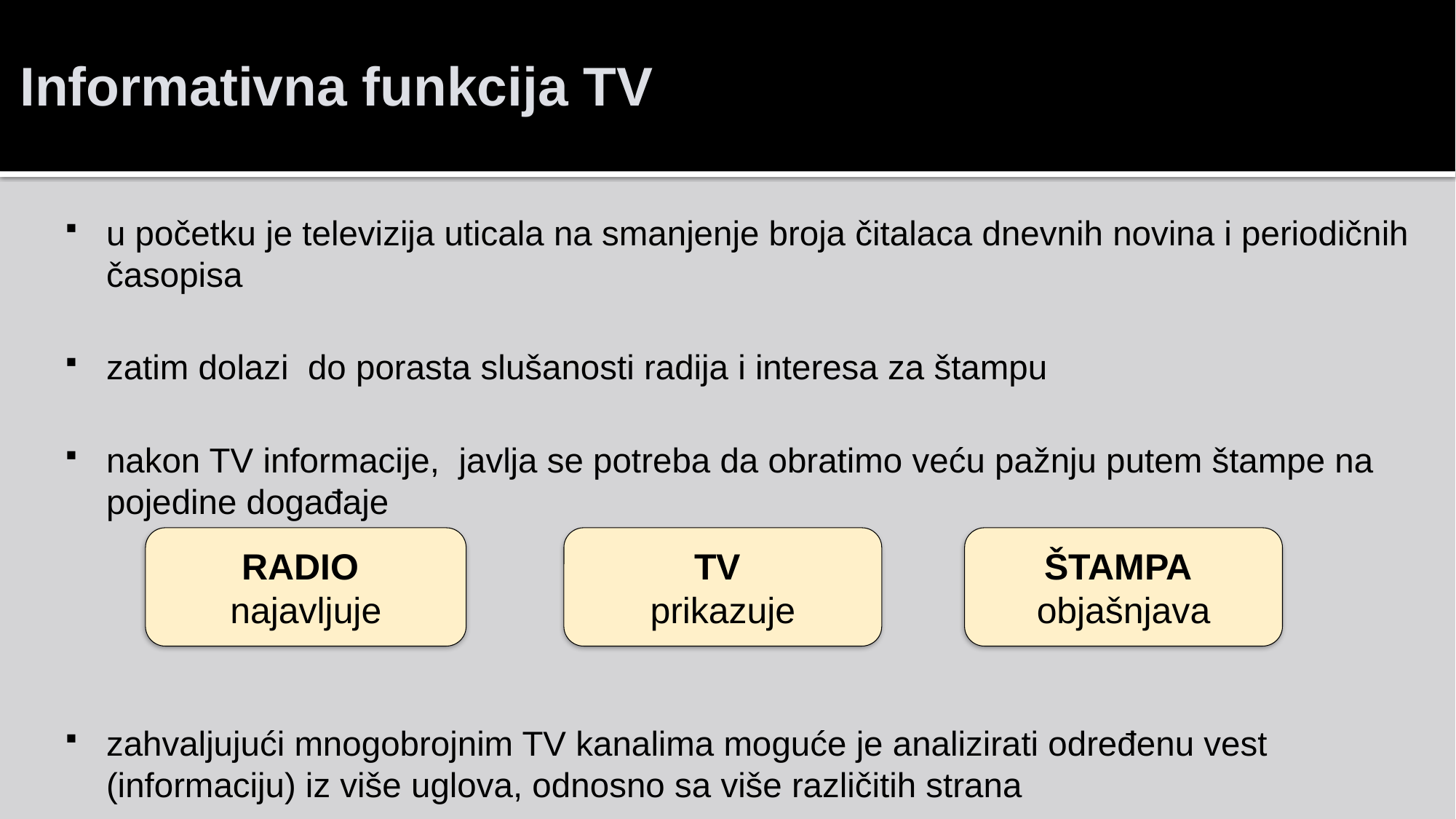

# Informativna funkcija TV

u početku je televizija uticala na smanjenje broja čitalaca dnevnih novina i periodičnih časopisa

zatim dolazi  do porasta slušanosti radija i interesa za štampu

nakon TV informacije,  javlja se potreba da obratimo veću pažnju putem štampe na pojedine događaje

zahvaljujući mnogobrojnim TV kanalima moguće je analizirati određenu vest (informaciju) iz više uglova, odnosno sa više različitih strana

RADIO
najavljuje
TV
prikazuje
ŠTAMPA
objašnjava